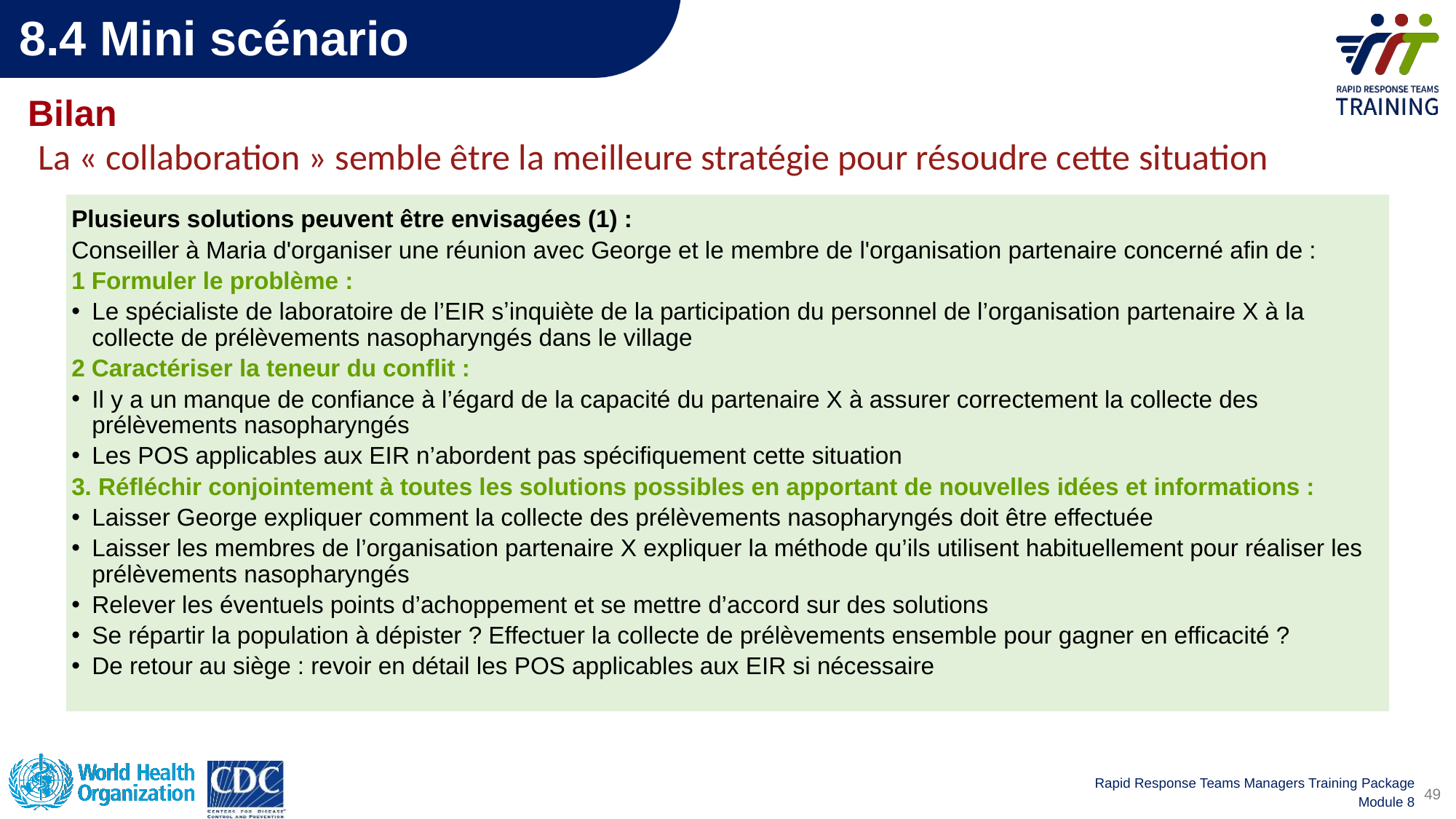

8.4 Mini scénario

Bilan
La « collaboration » semble être la meilleure stratégie pour résoudre cette situation
Plusieurs solutions peuvent être envisagées (1) :
Conseiller à Maria d'organiser une réunion avec George et le membre de l'organisation partenaire concerné afin de :
1 Formuler le problème :
Le spécialiste de laboratoire de l’EIR sʼinquiète de la participation du personnel de l’organisation partenaire X à la collecte de prélèvements nasopharyngés dans le village
2 Caractériser la teneur du conflit :
Il y a un manque de confiance à l’égard de la capacité du partenaire X à assurer correctement la collecte des prélèvements nasopharyngés
Les POS applicables aux EIR n’abordent pas spécifiquement cette situation
3. Réfléchir conjointement à toutes les solutions possibles en apportant de nouvelles idées et informations :
Laisser George expliquer comment la collecte des prélèvements nasopharyngés doit être effectuée
Laisser les membres de l’organisation partenaire X expliquer la méthode qu’ils utilisent habituellement pour réaliser les prélèvements nasopharyngés
Relever les éventuels points d’achoppement et se mettre d’accord sur des solutions
Se répartir la population à dépister ? Effectuer la collecte de prélèvements ensemble pour gagner en efficacité ?
De retour au siège : revoir en détail les POS applicables aux EIR si nécessaire

49